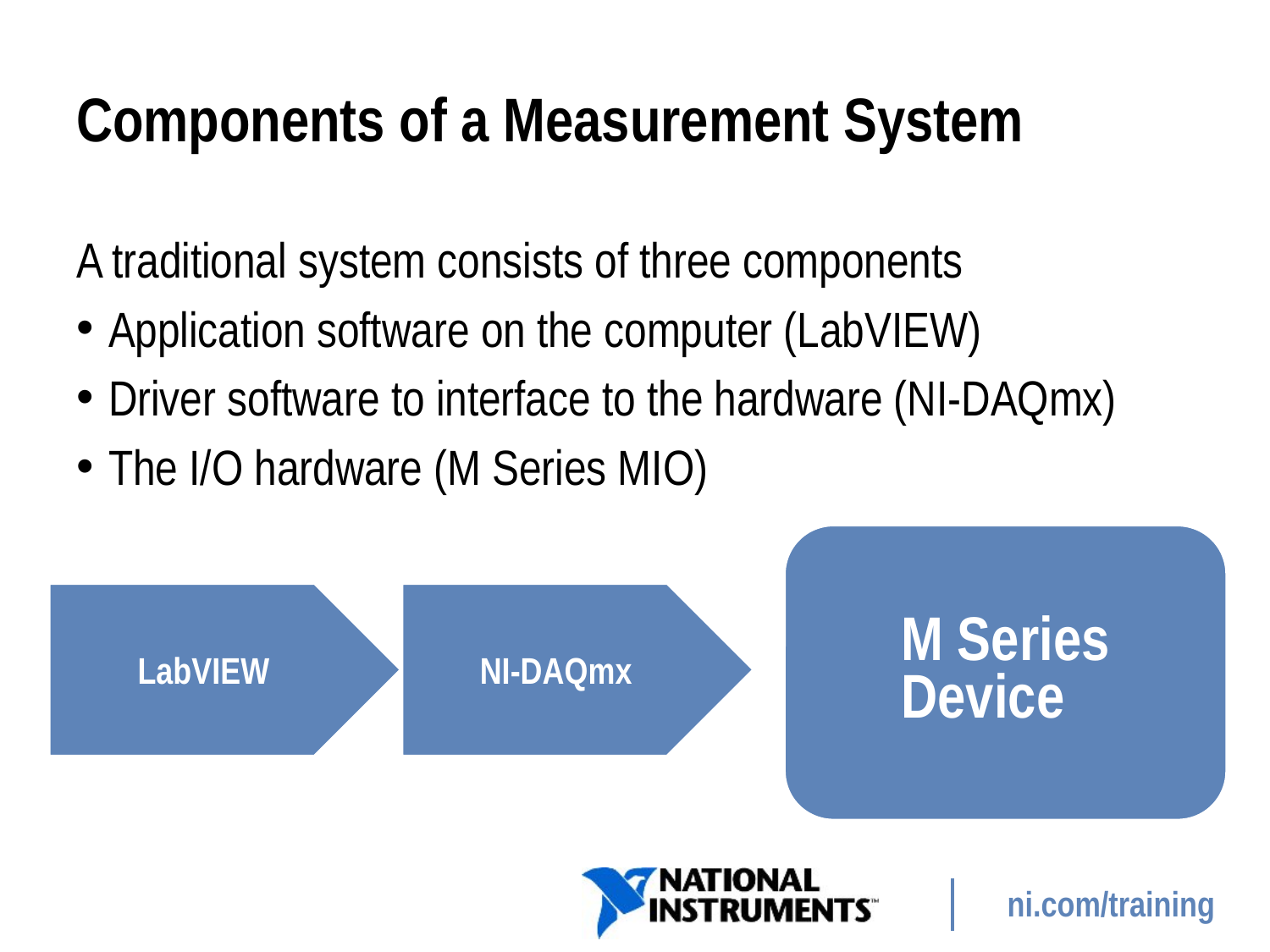

# Components of a Measurement System
A traditional system consists of three components
Application software on the computer (LabVIEW)
Driver software to interface to the hardware (NI-DAQmx)
The I/O hardware (M Series MIO)
M Series Device
LabVIEW
NI-DAQmx